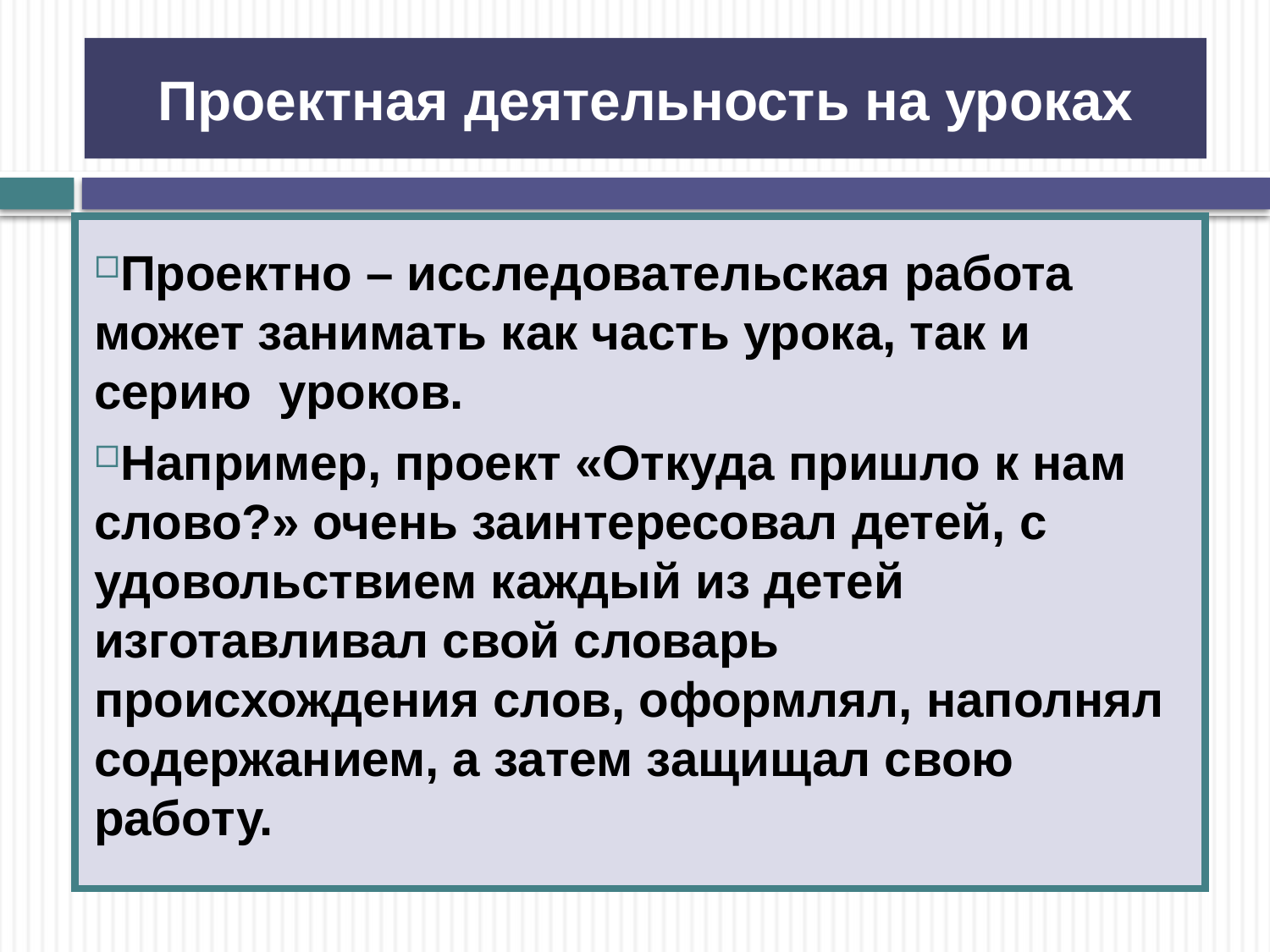

# Проектная деятельность на уроках
Проектно – исследовательская работа может занимать как часть урока, так и серию  уроков.
Например, проект «Откуда пришло к нам слово?» очень заинтересовал детей, с удовольствием каждый из детей изготавливал свой словарь  происхождения слов, оформлял, наполнял содержанием, а затем защищал свою работу.